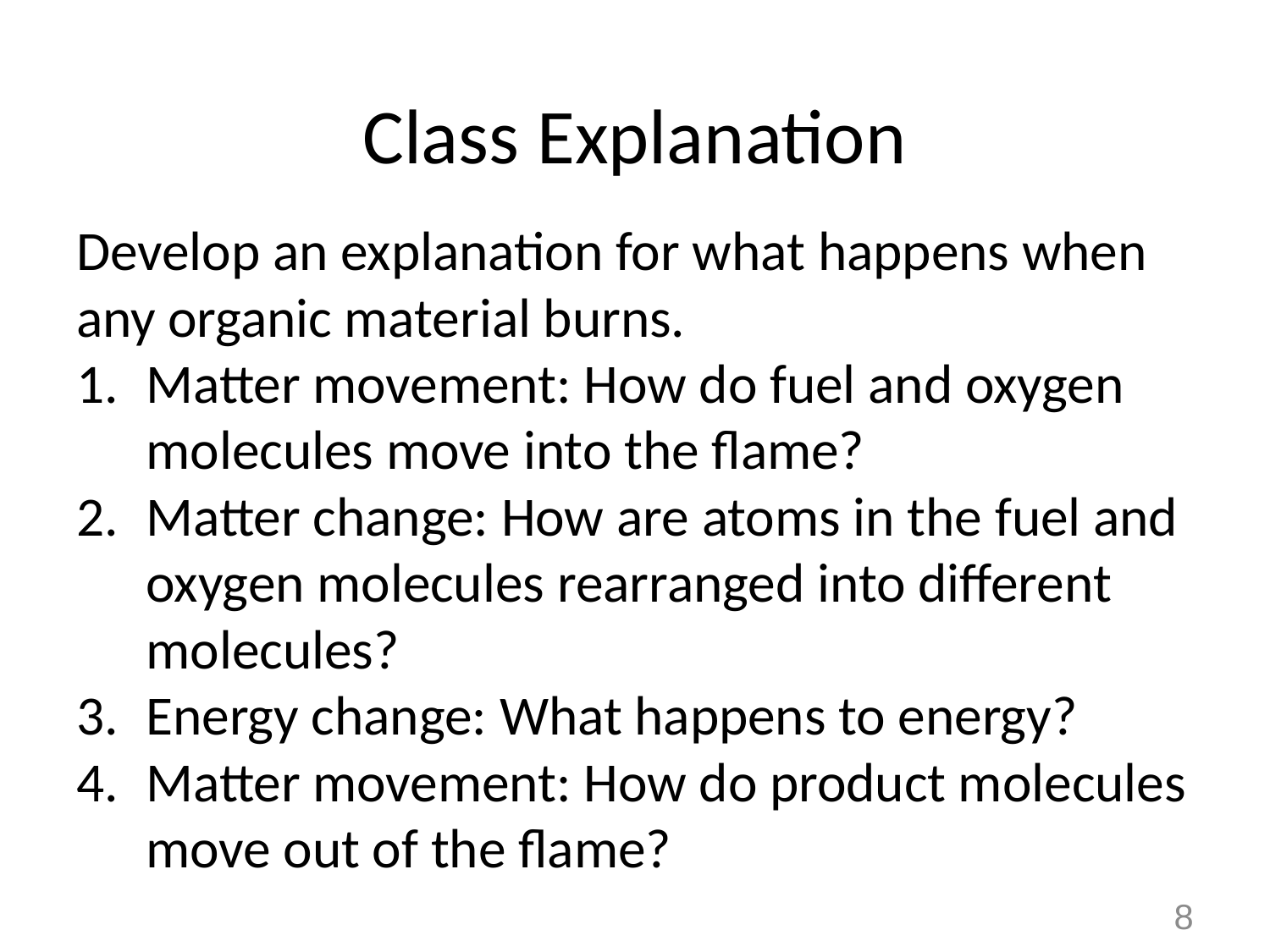

# Class Explanation
Develop an explanation for what happens when any organic material burns.
Matter movement: How do fuel and oxygen molecules move into the flame?
Matter change: How are atoms in the fuel and oxygen molecules rearranged into different molecules?
Energy change: What happens to energy?
Matter movement: How do product molecules move out of the flame?
8